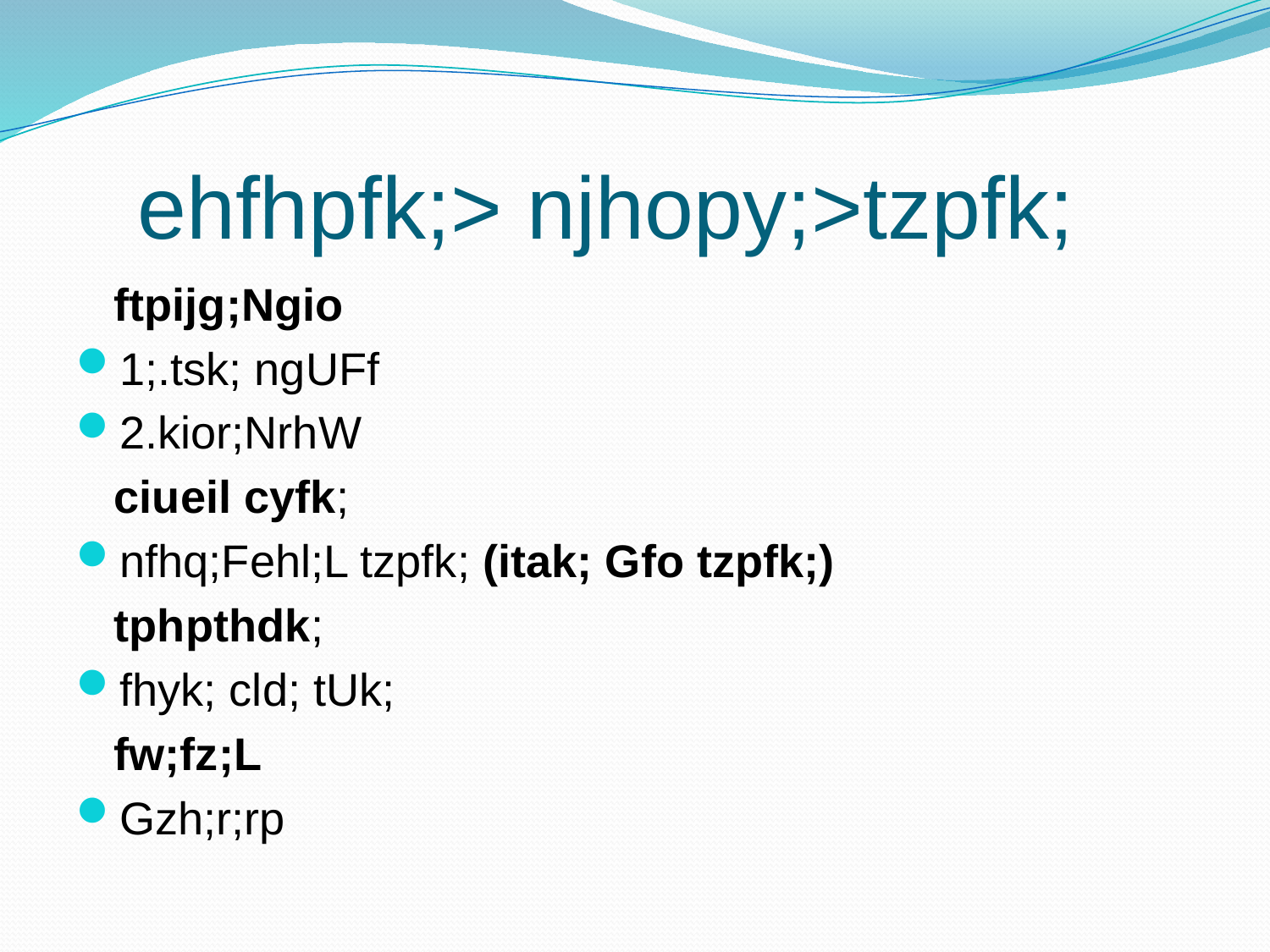

# ehfhpfk;> njhopy;>tzpfk;
   ftpijg;Ngio
1;.tsk; ngUFf
2.kior;NrhW
   ciueil cyfk;
nfhq;Fehl;L tzpfk; (itak; Gfo tzpfk;)
   tphpthdk;
fhyk; cld; tUk;
   fw;fz;L
Gzh;r;rp